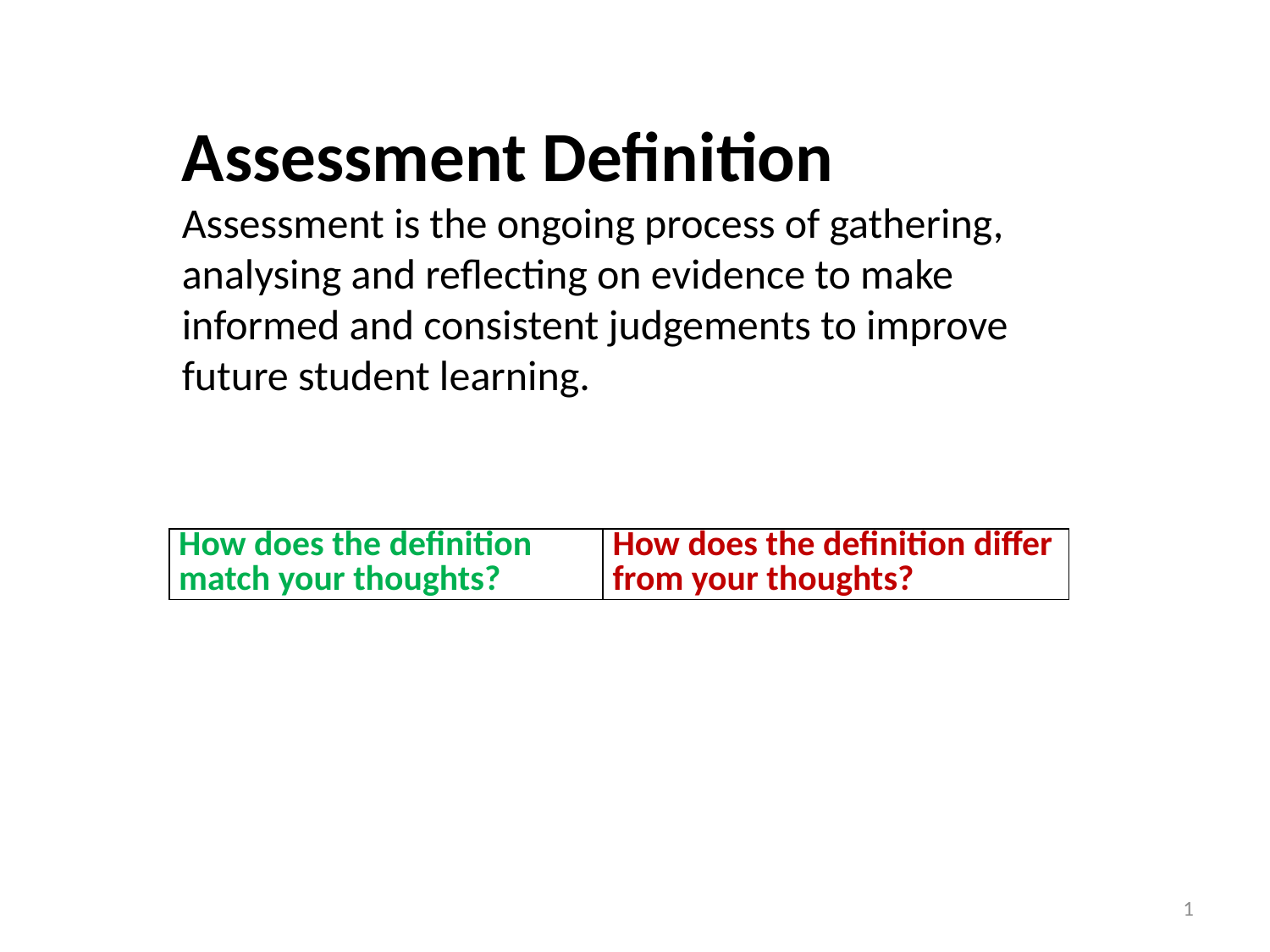

Assessment Definition
Assessment is the ongoing process of gathering, analysing and reflecting on evidence to make informed and consistent judgements to improve future student learning.

| How does the definition match your thoughts? | How does the definition differ from your thoughts? |
| --- | --- |
1